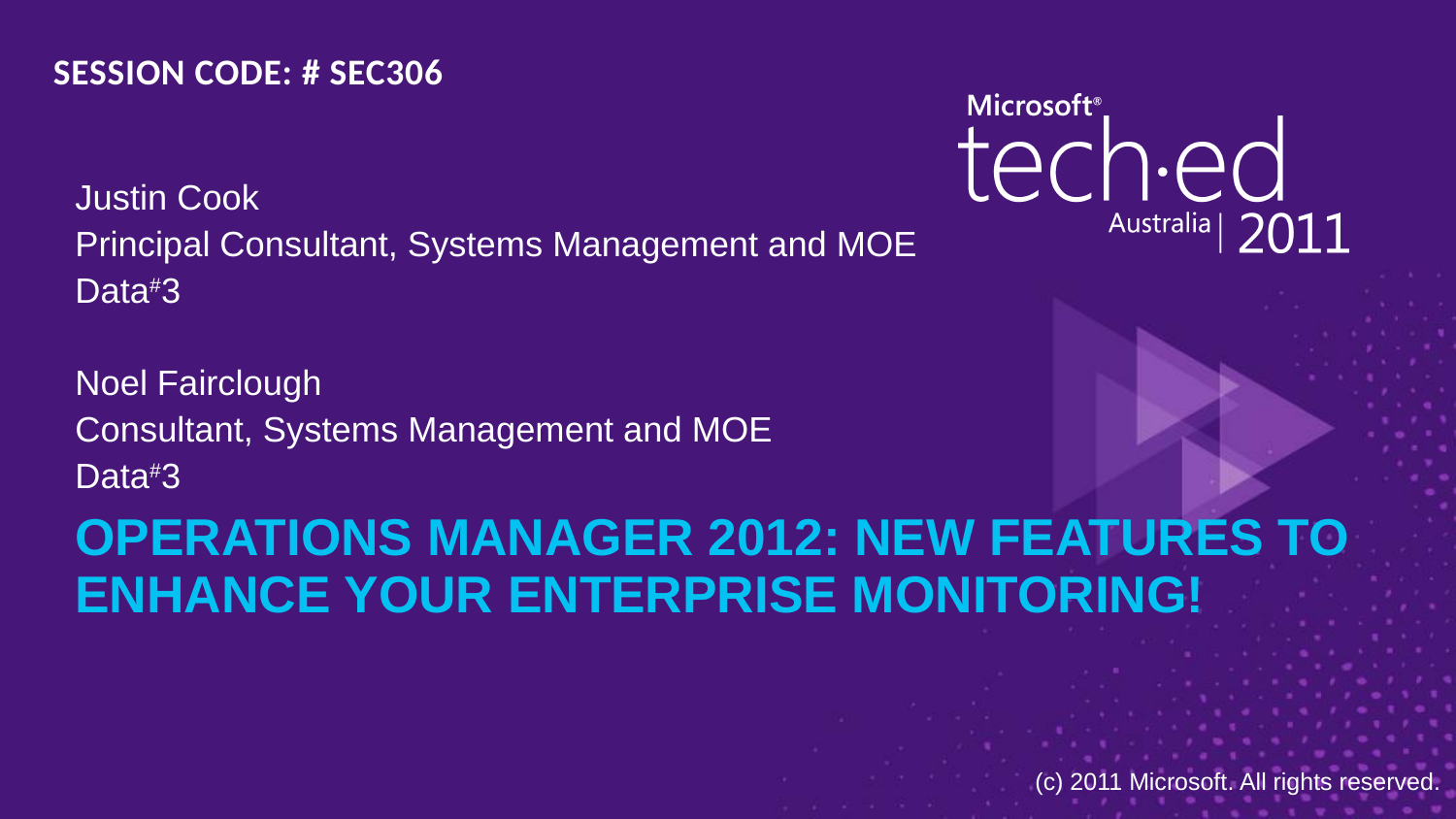

SESSION CODE: # SEC306
Justin Cook
Principal Consultant, Systems Management and MOE
Data#3

Noel Fairclough
Consultant, Systems Management and MOE
Data#3
# Operations Manager 2012: New Features to Enhance Your Enterprise Monitoring!
(c) 2011 Microsoft. All rights reserved.